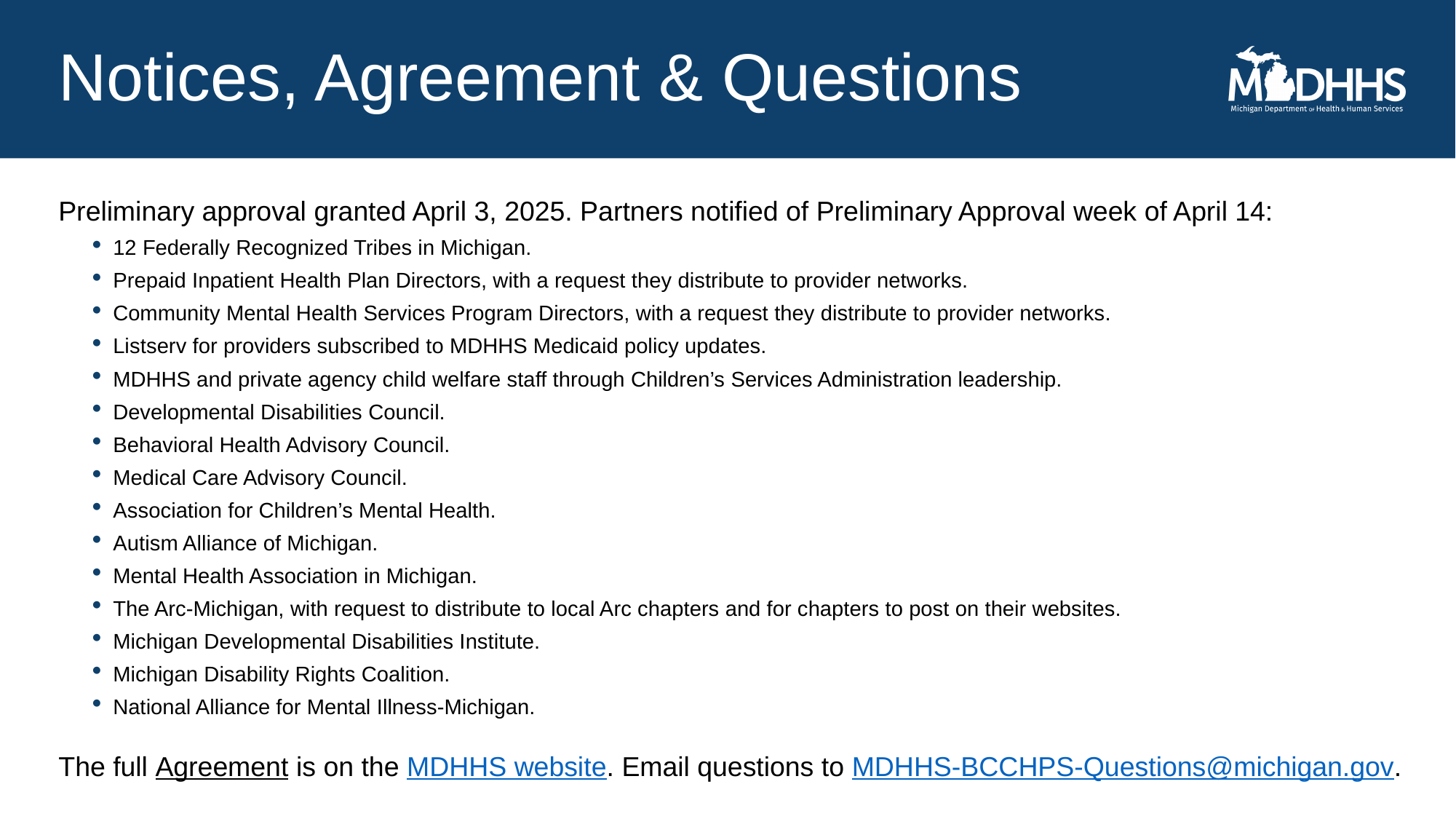

# Notices, Agreement & Questions
Preliminary approval granted April 3, 2025. Partners notified of Preliminary Approval week of April 14:
12 Federally Recognized Tribes in Michigan.
Prepaid Inpatient Health Plan Directors, with a request they distribute to provider networks.
Community Mental Health Services Program Directors, with a request they distribute to provider networks.
Listserv for providers subscribed to MDHHS Medicaid policy updates.
MDHHS and private agency child welfare staff through Children’s Services Administration leadership.
Developmental Disabilities Council.
Behavioral Health Advisory Council.
Medical Care Advisory Council.
Association for Children’s Mental Health.
Autism Alliance of Michigan.
Mental Health Association in Michigan.
The Arc-Michigan, with request to distribute to local Arc chapters and for chapters to post on their websites.
Michigan Developmental Disabilities Institute.
Michigan Disability Rights Coalition.
National Alliance for Mental Illness-Michigan.

The full Agreement is on the MDHHS website. Email questions to MDHHS-BCCHPS-Questions@michigan.gov.